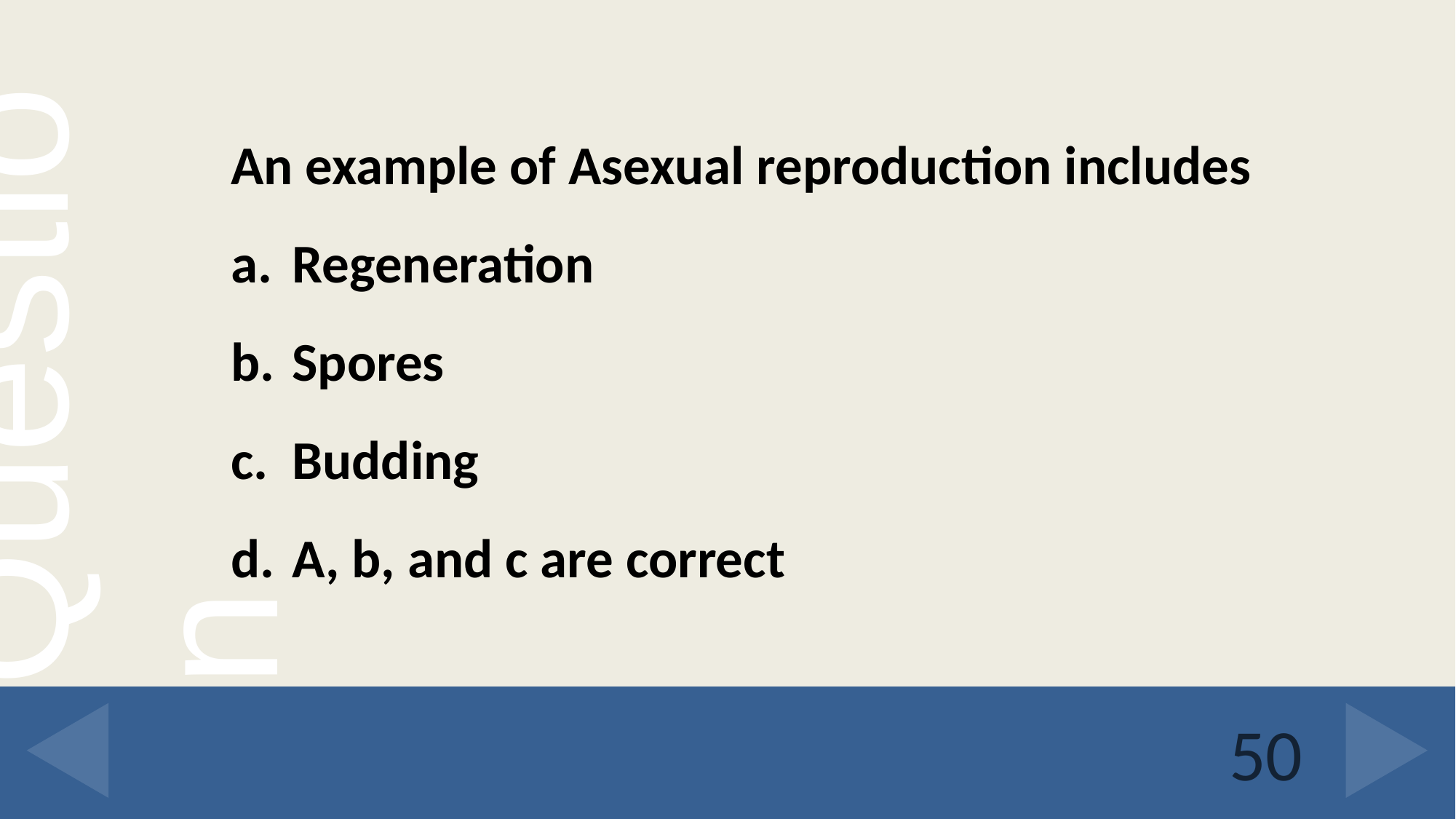

An example of Asexual reproduction includes
Regeneration
Spores
Budding
A, b, and c are correct
50